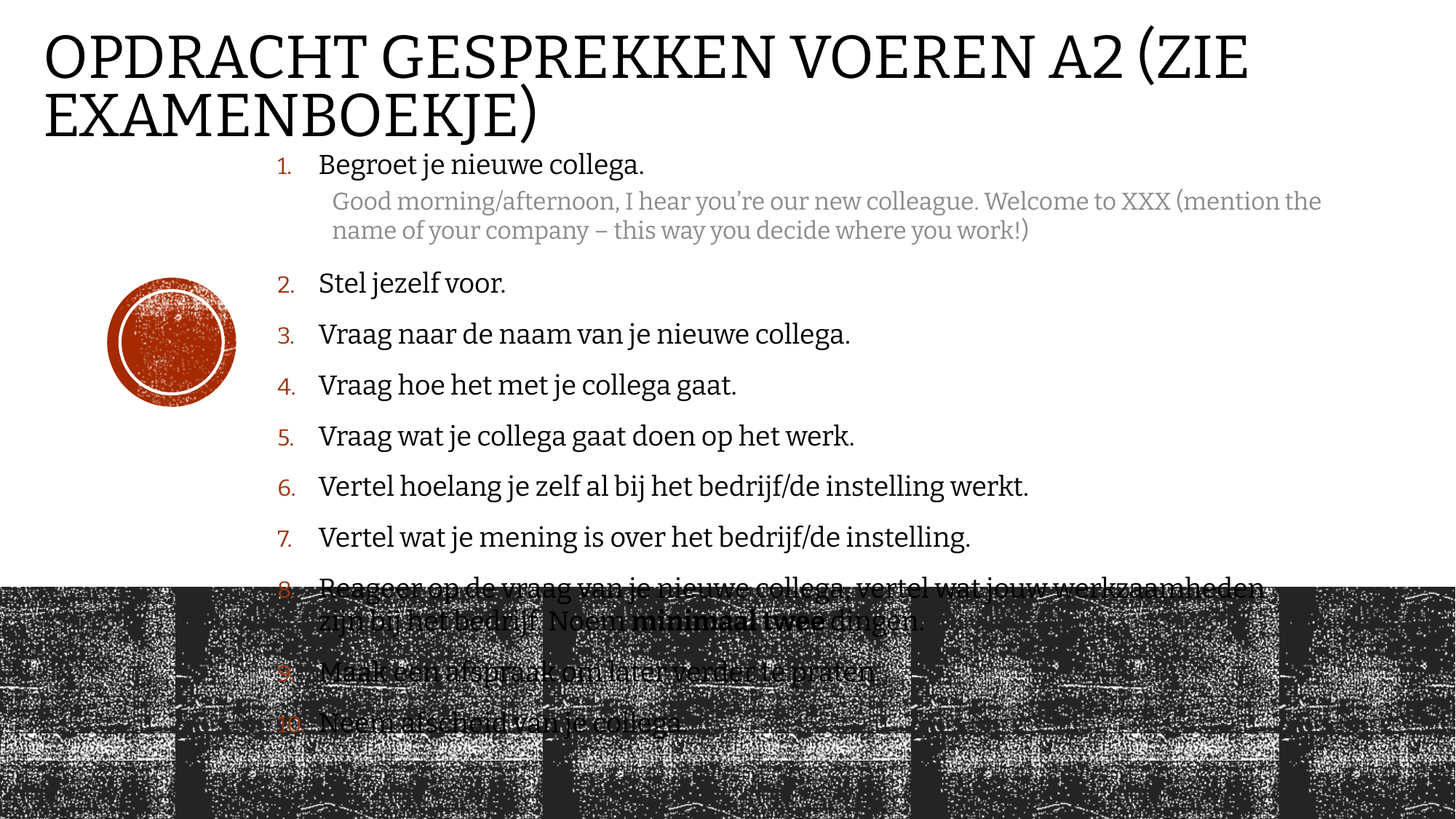

# Opdracht gesprekken voeren A2 (zie examenboekje)
Begroet je nieuwe collega.
Good morning/afternoon, I hear you’re our new colleague. Welcome to XXX (mention the name of your company – this way you decide where you work!)
Stel jezelf voor.
Vraag naar de naam van je nieuwe collega.
Vraag hoe het met je collega gaat.
Vraag wat je collega gaat doen op het werk.
Vertel hoelang je zelf al bij het bedrijf/de instelling werkt.
Vertel wat je mening is over het bedrijf/de instelling.
Reageer op de vraag van je nieuwe collega, vertel wat jouw werkzaamheden 	zijn bij het bedrijf. Noem minimaal twee dingen.
Maak een afspraak om later verder te praten.
Neem afscheid van je collega.